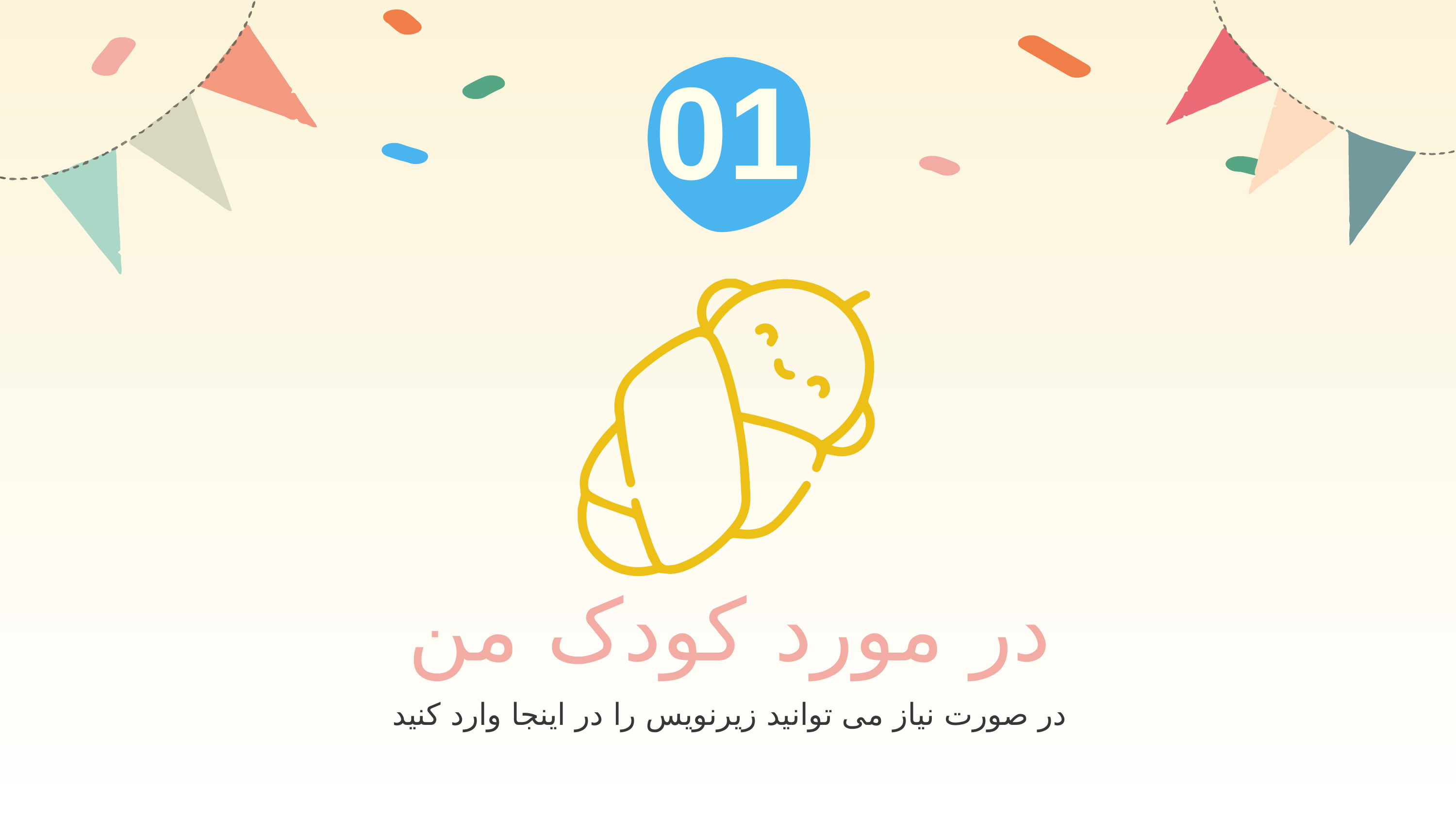

01

# در مورد کودک من
در صورت نیاز می توانید زیرنویس را در اینجا وارد کنید